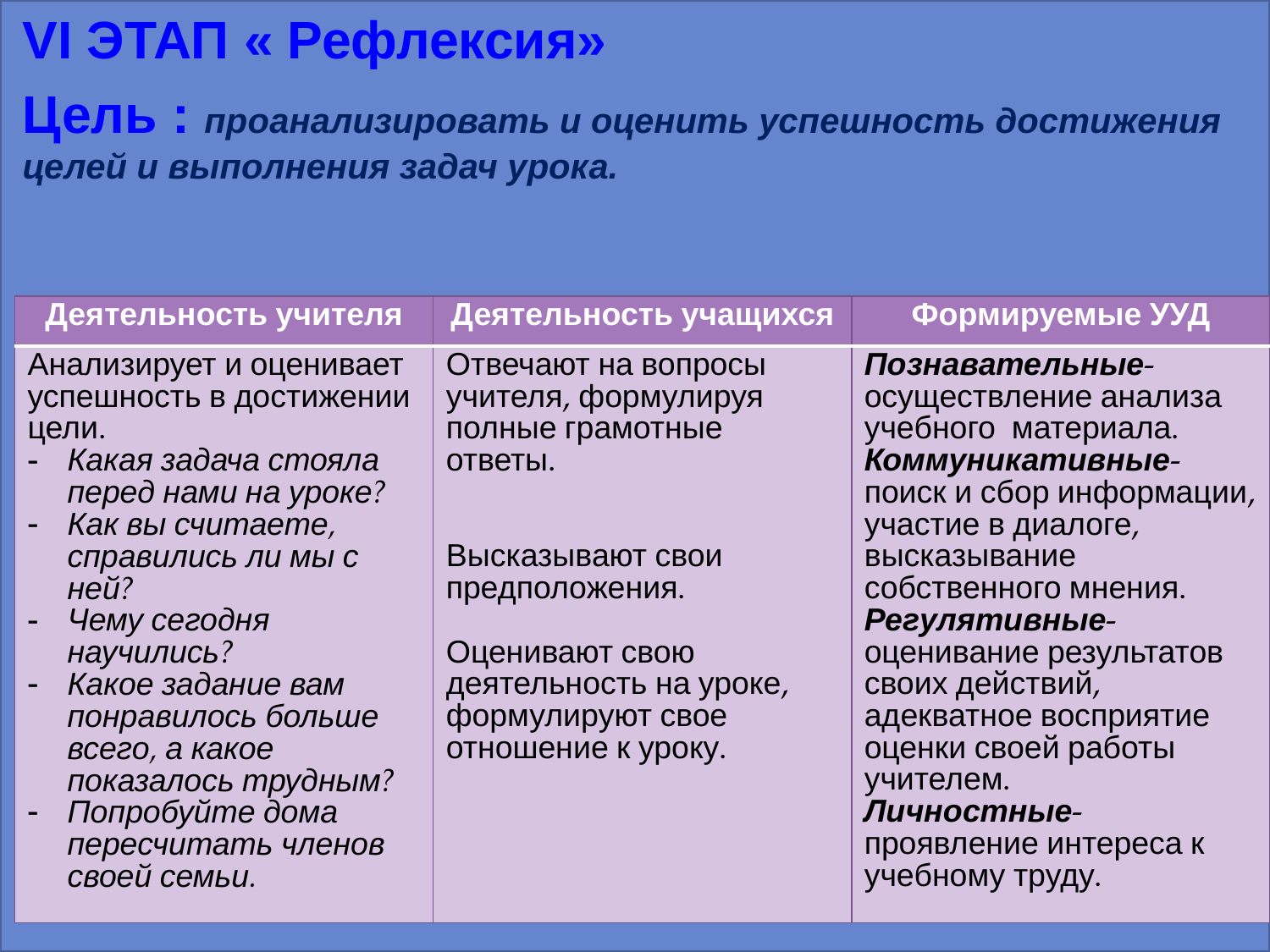

VI ЭТАП « Рефлексия»
Цель : проанализировать и оценить успешность достижения целей и выполнения задач урока.

| Деятельность учителя | Деятельность учащихся | Формируемые УУД |
| --- | --- | --- |
| Анализирует и оценивает успешность в достижении цели. Какая задача стояла перед нами на уроке? Как вы считаете, справились ли мы с ней? Чему сегодня научились? Какое задание вам понравилось больше всего, а какое показалось трудным? Попробуйте дома пересчитать членов своей семьи. | Отвечают на вопросы учителя, формулируя полные грамотные ответы. Высказывают свои предположения. Оценивают свою деятельность на уроке, формулируют свое отношение к уроку. | Познавательные- осуществление анализа учебного материала. Коммуникативные- поиск и сбор информации, участие в диалоге, высказывание собственного мнения. Регулятивные- оценивание результатов своих действий, адекватное восприятие оценки своей работы учителем. Личностные- проявление интереса к учебному труду. |